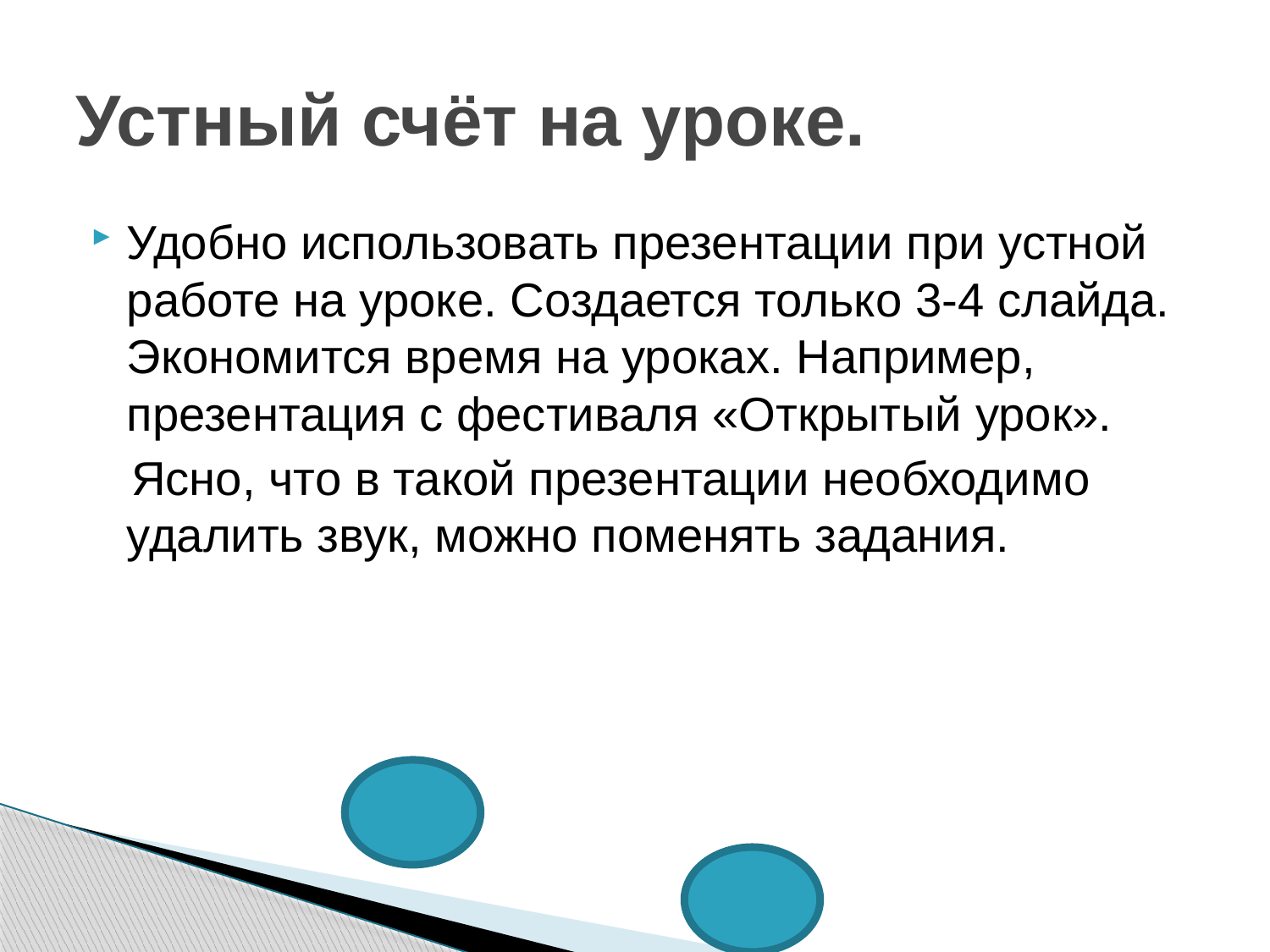

# Устный счёт на уроке.
Удобно использовать презентации при устной работе на уроке. Создается только 3-4 слайда.  Экономится время на уроках. Например, презентация с фестиваля «Открытый урок».
   Ясно, что в такой презентации необходимо удалить звук, можно поменять задания.